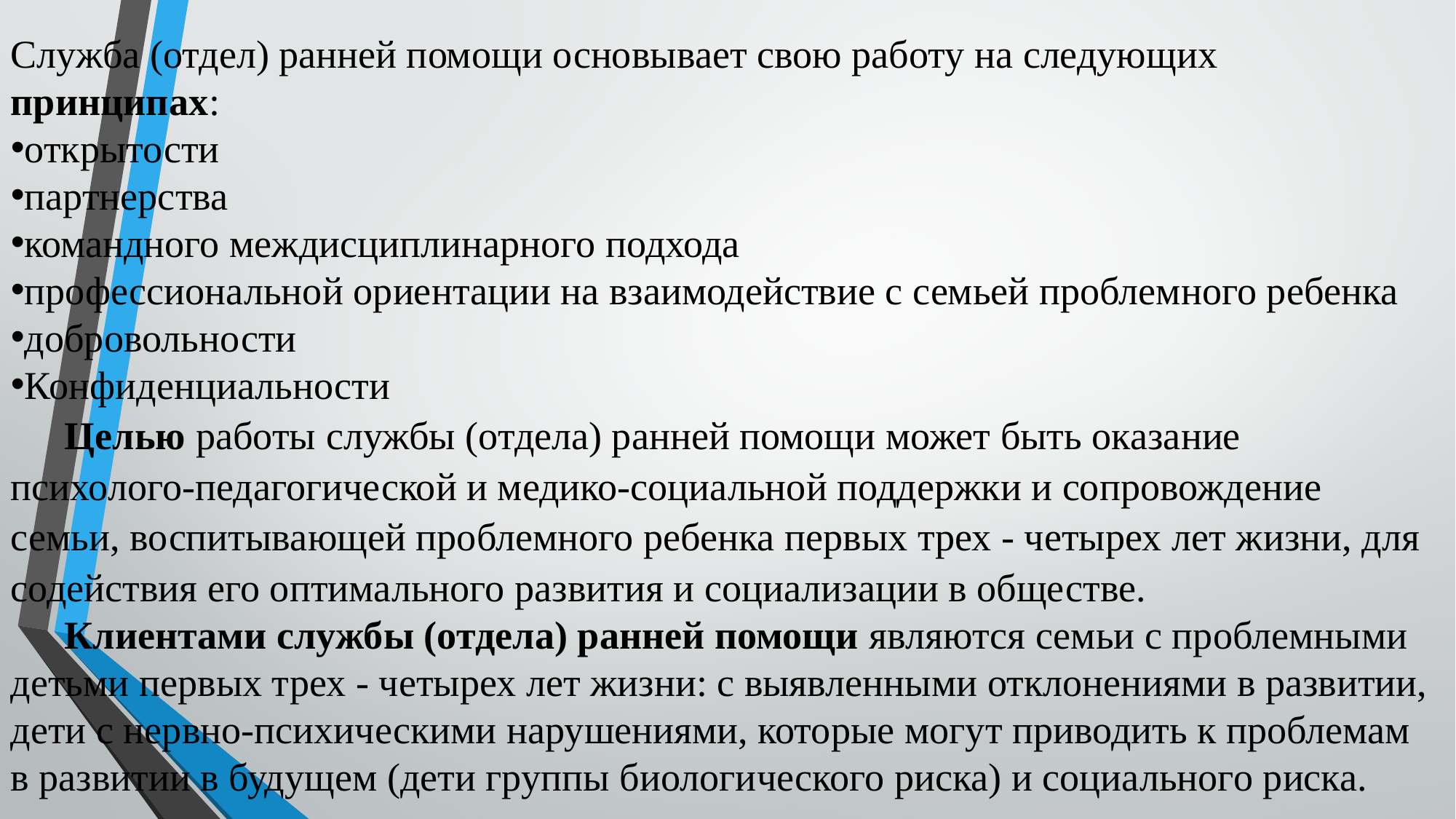

Служба (отдел) ранней помощи основывает свою работу на следующих принципах:
открытости
партнерства
командного междисциплинарного подхода
профессиональной ориентации на взаимодействие с семьей проблемного ребенка
добровольности
Конфиденциальности
Целью работы службы (отдела) ранней помощи может быть оказание психолого-педагогической и медико-социальной поддержки и сопровождение семьи, воспитывающей проблемного ребенка первых трех - четырех лет жизни, для содействия его оптимального развития и социализации в обществе.
Клиентами службы (отдела) ранней помощи являются семьи с проблемными детьми первых трех - четырех лет жизни: с выявленными отклонениями в развитии, дети с нервно-психическими нарушениями, которые могут приводить к проблемам в развитии в будущем (дети группы биологического риска) и социального риска.